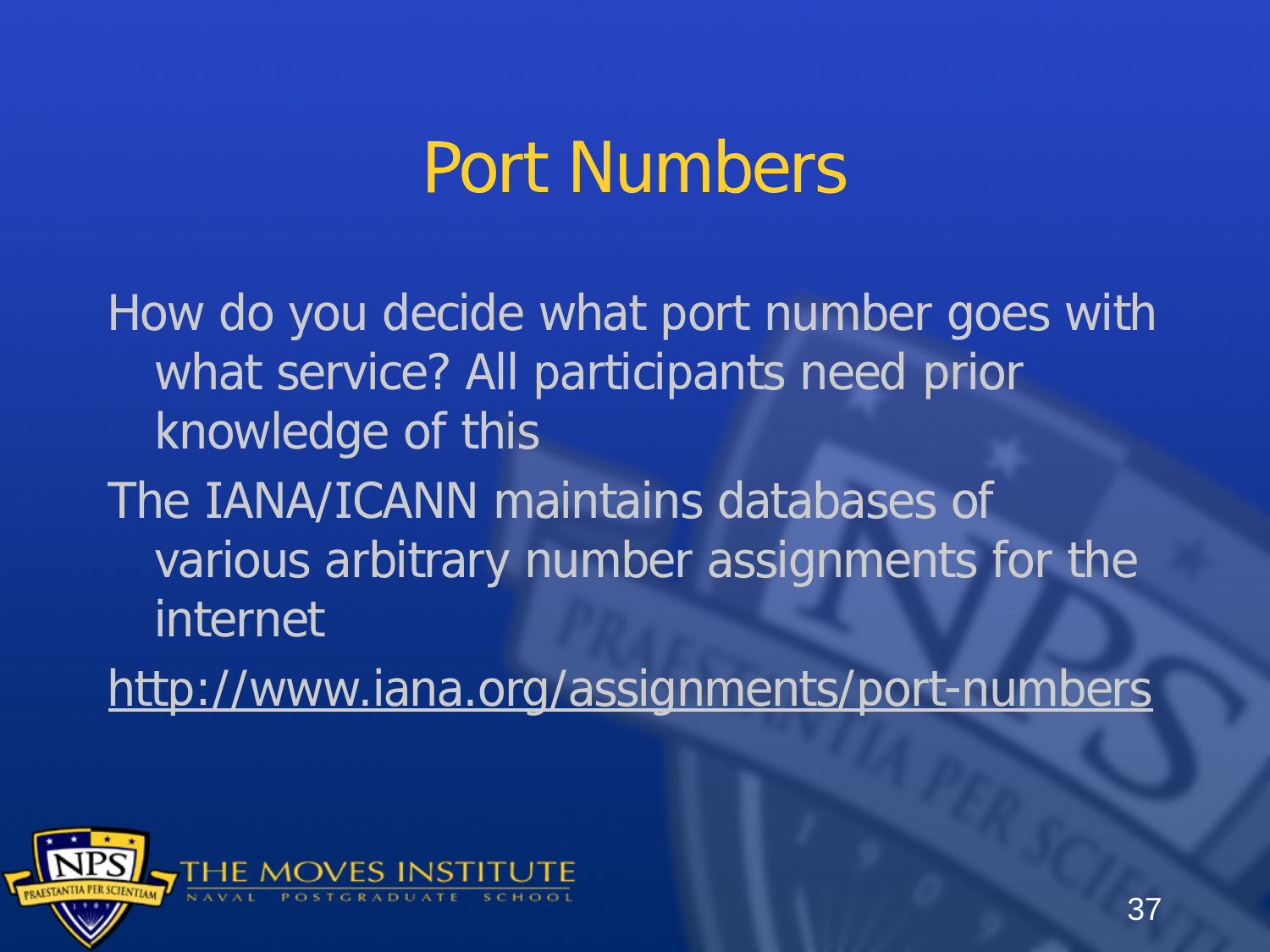

# Port Numbers
How do you decide what port number goes with what service? All participants need prior knowledge of this
The IANA/ICANN maintains databases of various arbitrary number assignments for the internet
http://www.iana.org/assignments/port-numbers
37